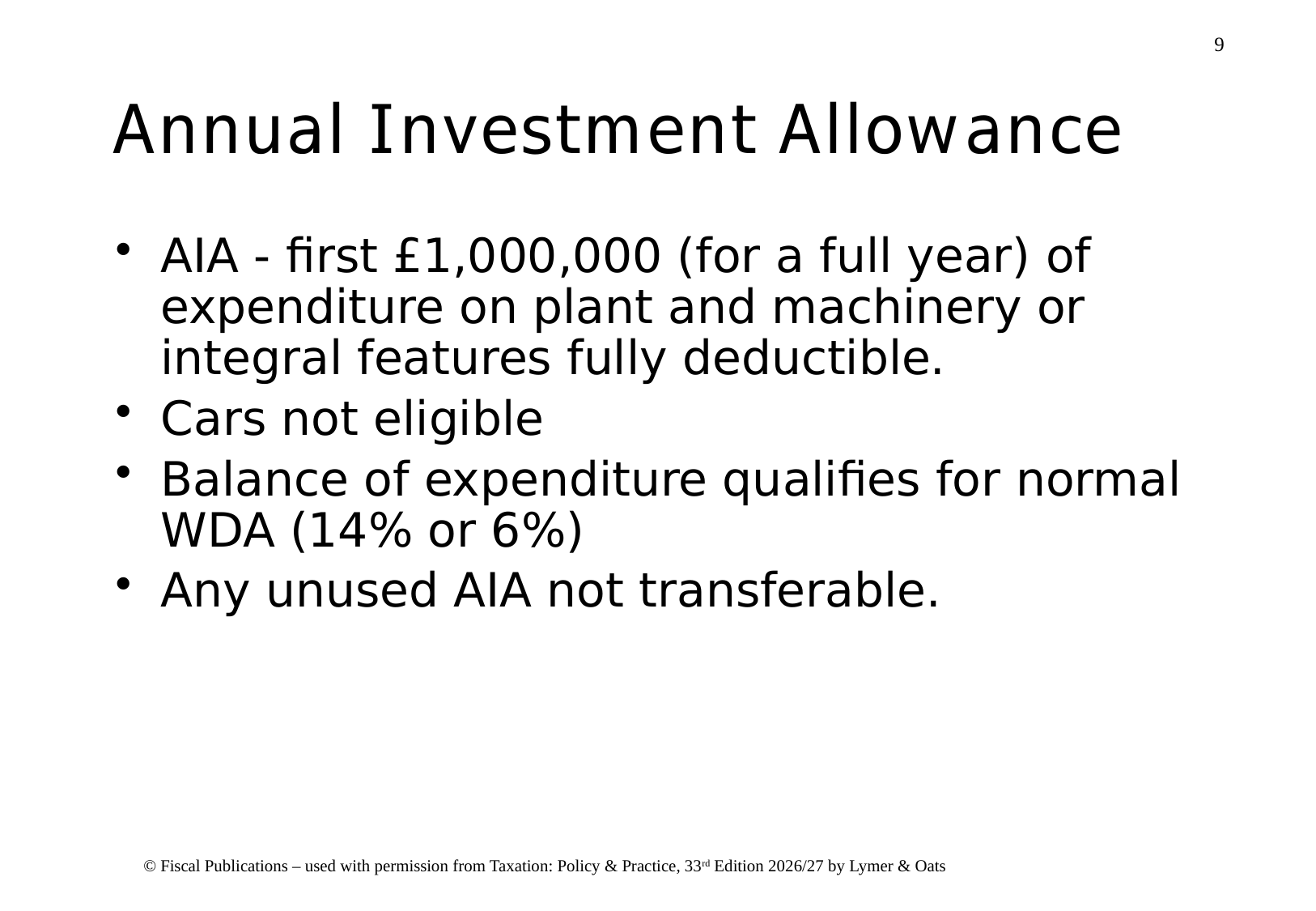

# Annual Investment Allowance
AIA - first £1,000,000 (for a full year) of expenditure on plant and machinery or integral features fully deductible.
Cars not eligible
Balance of expenditure qualifies for normal WDA (14% or 6%)
Any unused AIA not transferable.